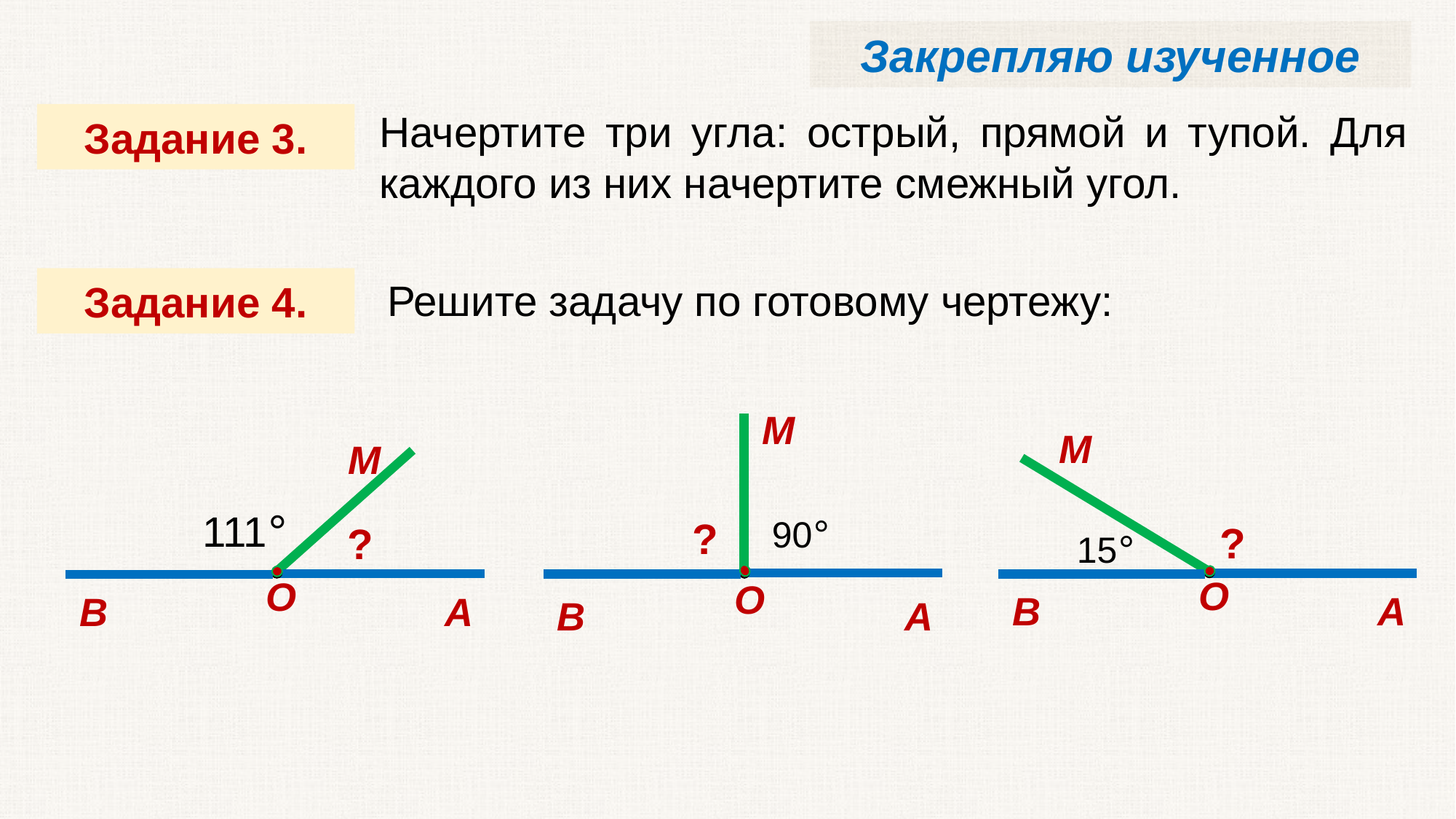

Закрепляю изученное
Задание 3.
Начертите три угла: острый, прямой и тупой. Для каждого из них начертите смежный угол.
Задание 4.
Решите задачу по готовому чертежу:
М

О
В
А
90°
?
М

О
В
А
?
15°
М

О
В
А
111°
?